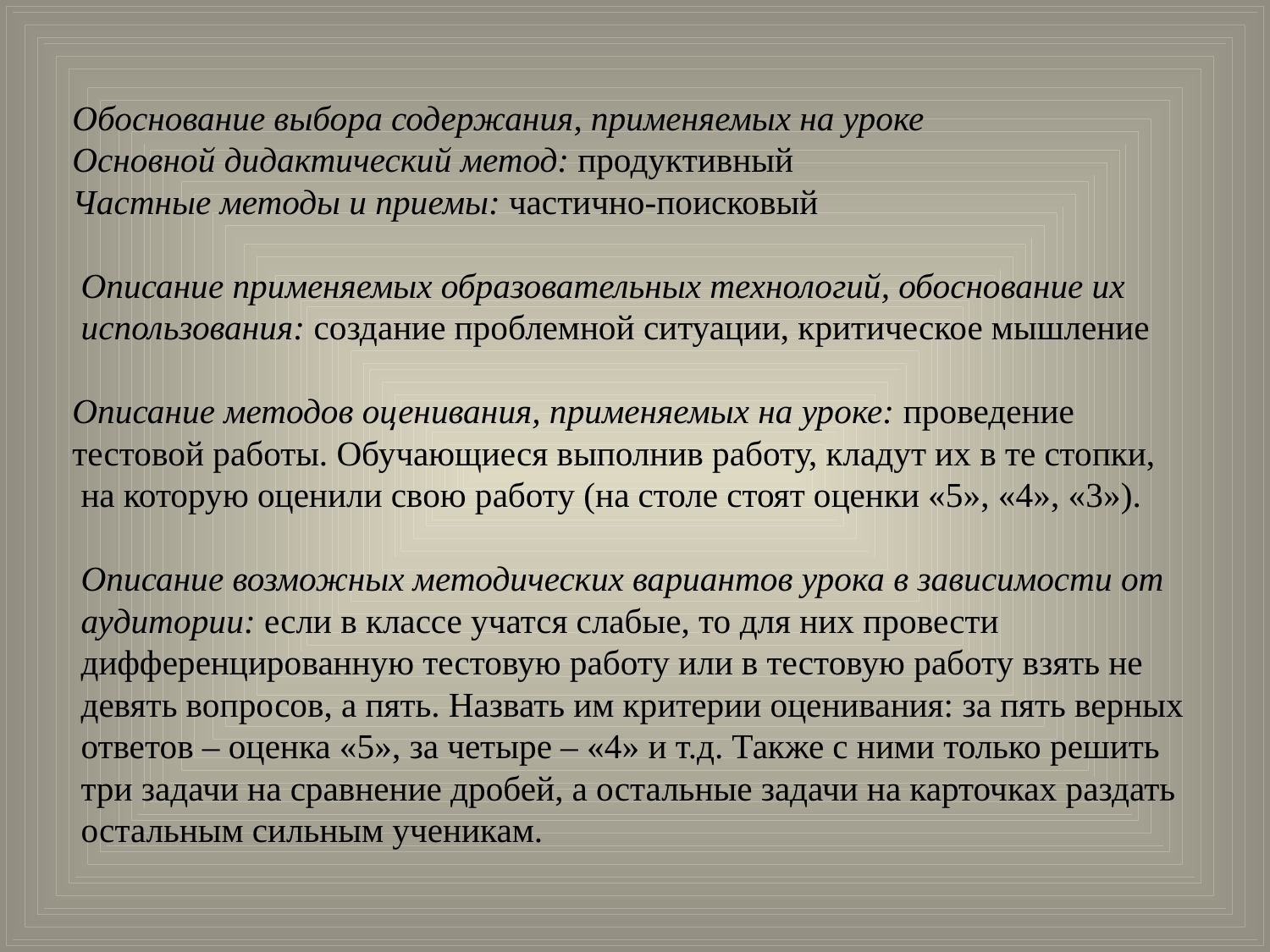

Обоснование выбора содержания, применяемых на уроке
Основной дидактический метод: продуктивный
Частные методы и приемы: частично-поисковый

 Описание применяемых образовательных технологий, обоснование их
 использования: создание проблемной ситуации, критическое мышление

Описание методов оценивания, применяемых на уроке: проведение
тестовой работы. Обучающиеся выполнив работу, кладут их в те стопки,
 на которую оценили свою работу (на столе стоят оценки «5», «4», «3»).

 Описание возможных методических вариантов урока в зависимости от
 аудитории: если в классе учатся слабые, то для них провести
 дифференцированную тестовую работу или в тестовую работу взять не
 девять вопросов, а пять. Назвать им критерии оценивания: за пять верных
 ответов – оценка «5», за четыре – «4» и т.д. Также с ними только решить
 три задачи на сравнение дробей, а остальные задачи на карточках раздать
 остальным сильным ученикам.